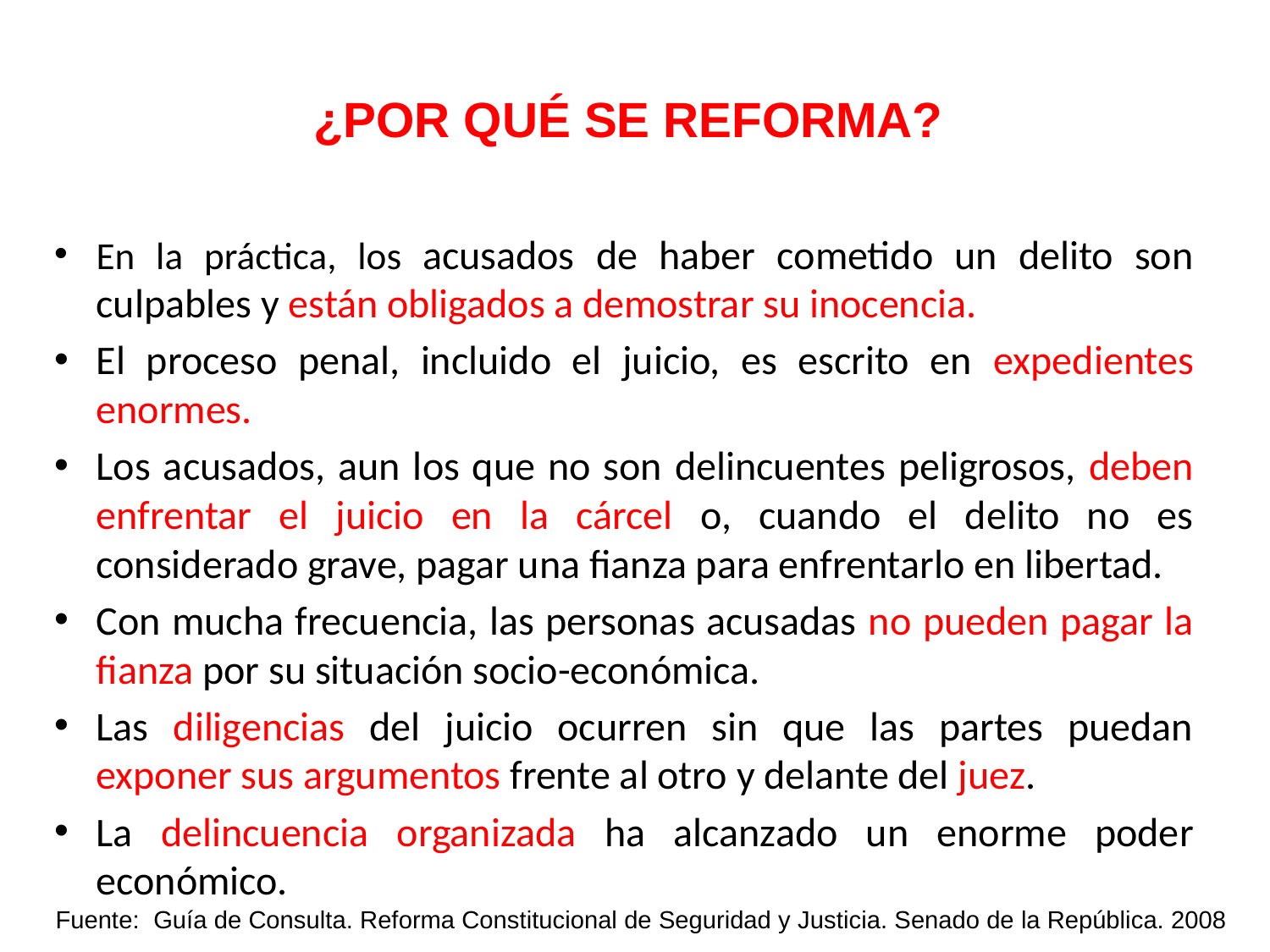

# ¿POR QUÉ SE REFORMA?
En la práctica, los acusados de haber cometido un delito son culpables y están obligados a demostrar su inocencia.
El proceso penal, incluido el juicio, es escrito en expedientes enormes.
Los acusados, aun los que no son delincuentes peligrosos, deben enfrentar el juicio en la cárcel o, cuando el delito no es considerado grave, pagar una fianza para enfrentarlo en libertad.
Con mucha frecuencia, las personas acusadas no pueden pagar la fianza por su situación socio-económica.
Las diligencias del juicio ocurren sin que las partes puedan exponer sus argumentos frente al otro y delante del juez.
La delincuencia organizada ha alcanzado un enorme poder económico.
Fuente:  Guía de Consulta. Reforma Constitucional de Seguridad y Justicia. Senado de la República. 2008